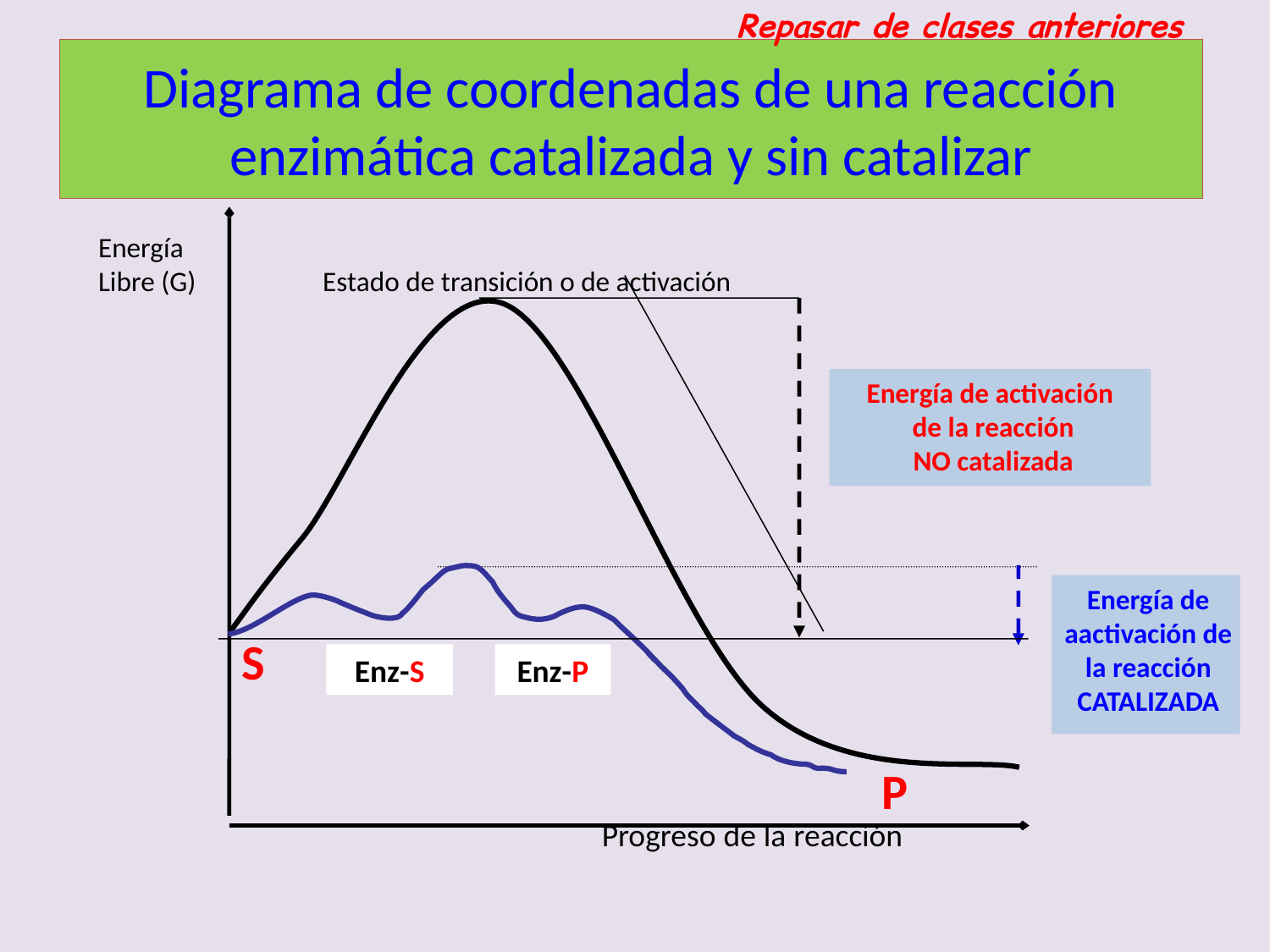

Repasar de clases anteriores
# Diagrama de coordenadas de una reacción enzimática catalizada y sin catalizar

 Energía
 Libre (G)                    Estado de transición o de activación

Energía de activación
 de la reacción
 NO catalizada

Energía de aactivación de la reacción CATALIZADA

Enz-S
Enz-P

S
P

Progreso de la reacción